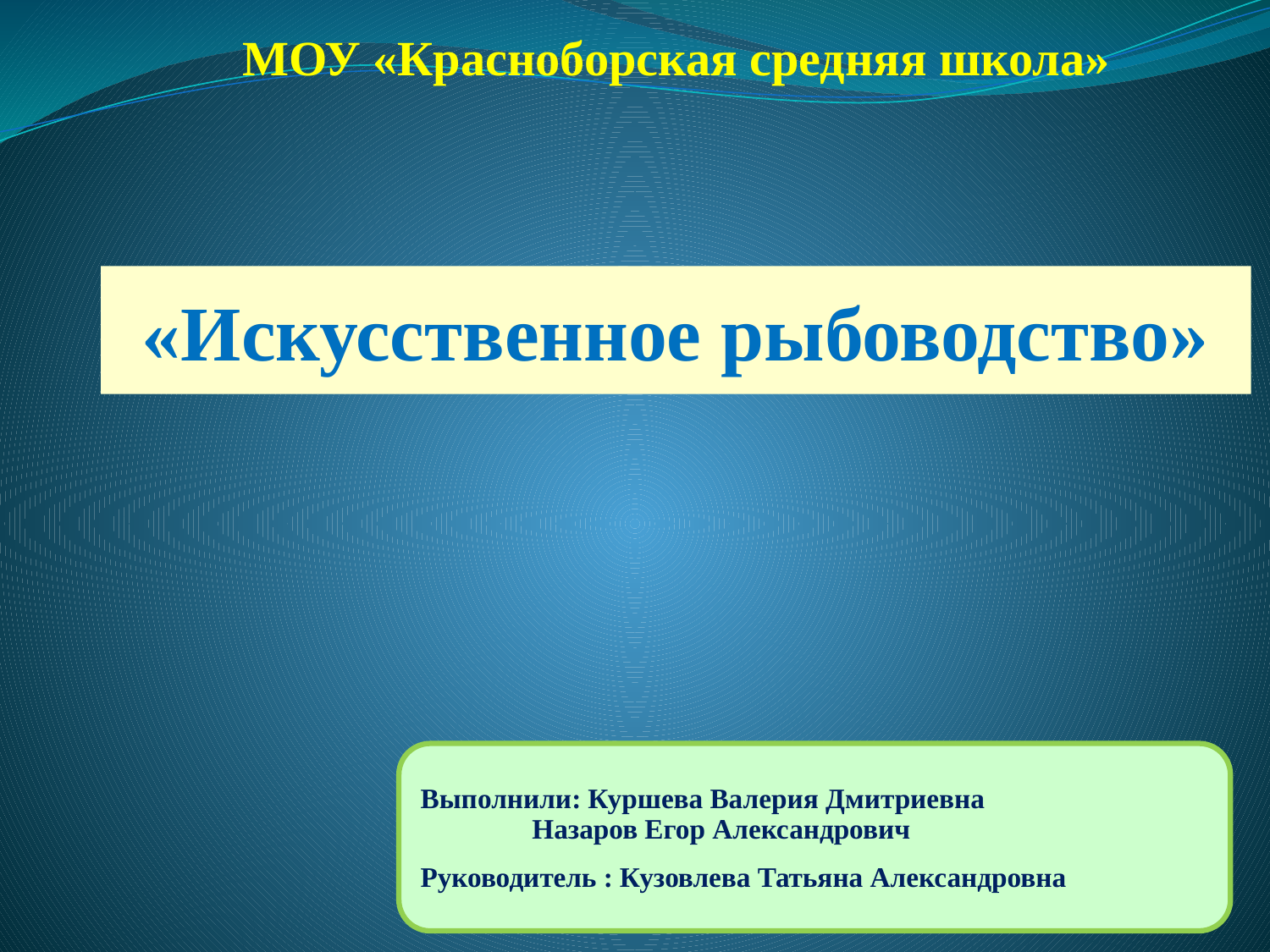

МОУ «Красноборская средняя школа»

«Искусственное рыбоводство»

Выполнили: Куршева Валерия Дмитриевна                                                Назаров Егор Александрович
Руководитель : Кузовлева Татьяна Александровна